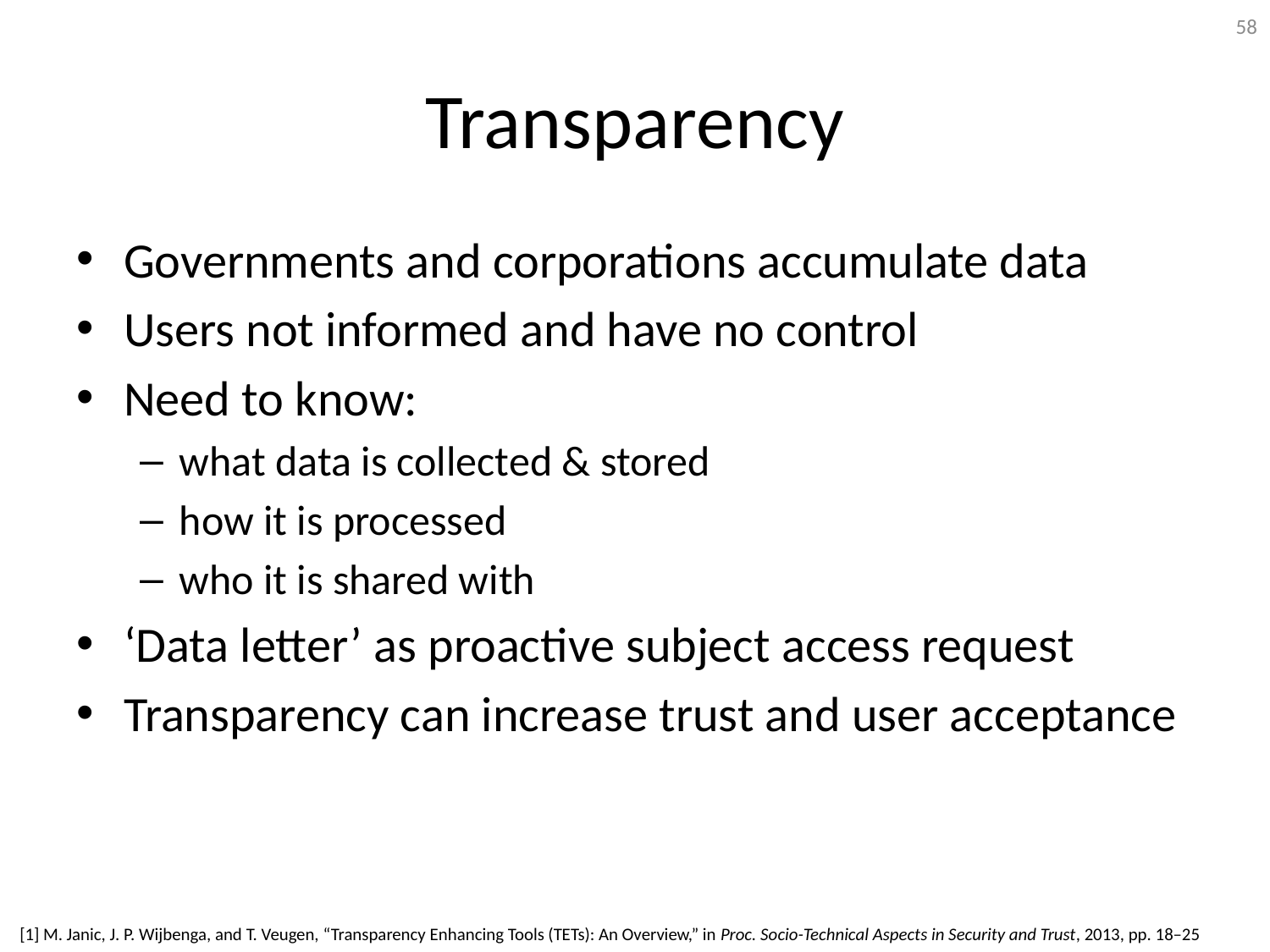

58
# Transparency
Governments and corporations accumulate data
Users not informed and have no control
Need to know:
what data is collected & stored
how it is processed
who it is shared with
‘Data letter’ as proactive subject access request
Transparency can increase trust and user acceptance
[1] M. Janic, J. P. Wijbenga, and T. Veugen, “Transparency Enhancing Tools (TETs): An Overview,” in Proc. Socio-Technical Aspects in Security and Trust, 2013, pp. 18–25